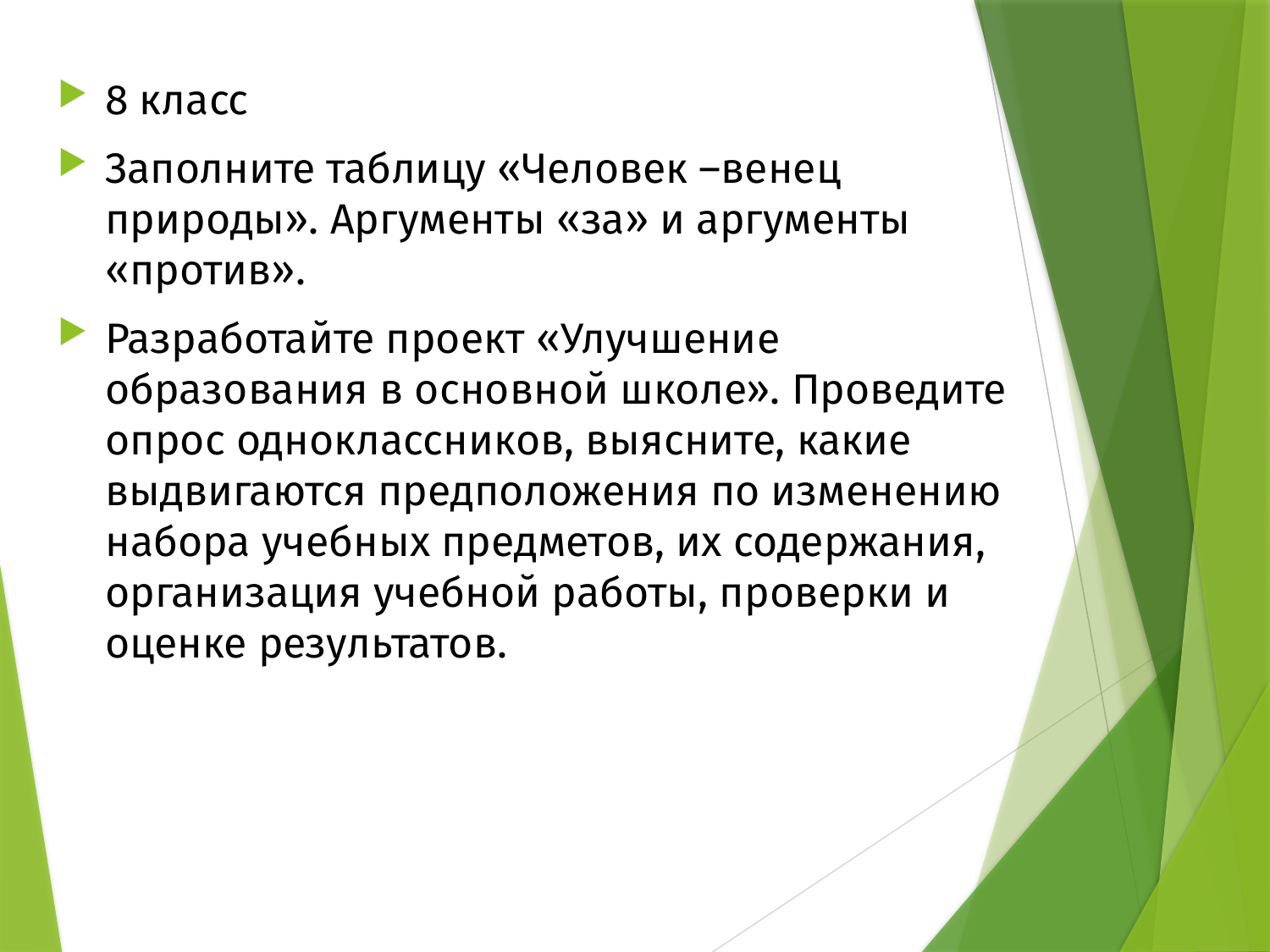

8 класс
Заполните таблицу «Человек –венец природы». Аргументы «за» и аргументы «против».
Разработайте проект «Улучшение образования в основной школе». Проведите опрос одноклассников, выясните, какие выдвигаются предположения по изменению набора учебных предметов, их содержания, организация учебной работы, проверки и оценке результатов.